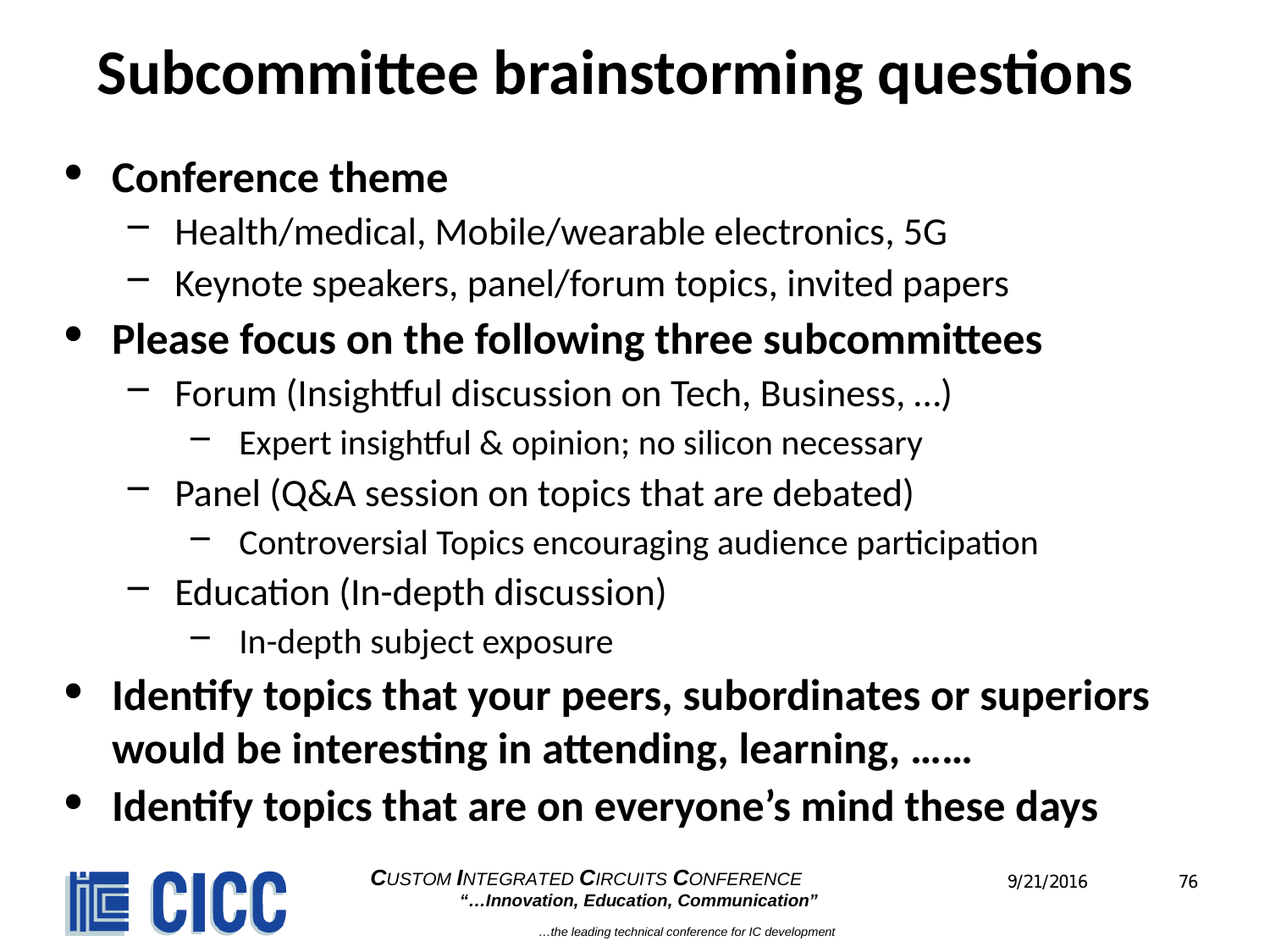

# Subcommittee brainstorming questions
Conference theme
Health/medical, Mobile/wearable electronics, 5G
Keynote speakers, panel/forum topics, invited papers
Please focus on the following three subcommittees
Forum (Insightful discussion on Tech, Business, …)
Expert insightful & opinion; no silicon necessary
Panel (Q&A session on topics that are debated)
Controversial Topics encouraging audience participation
Education (In-depth discussion)
In-depth subject exposure
Identify topics that your peers, subordinates or superiors would be interesting in attending, learning, ……
Identify topics that are on everyone’s mind these days